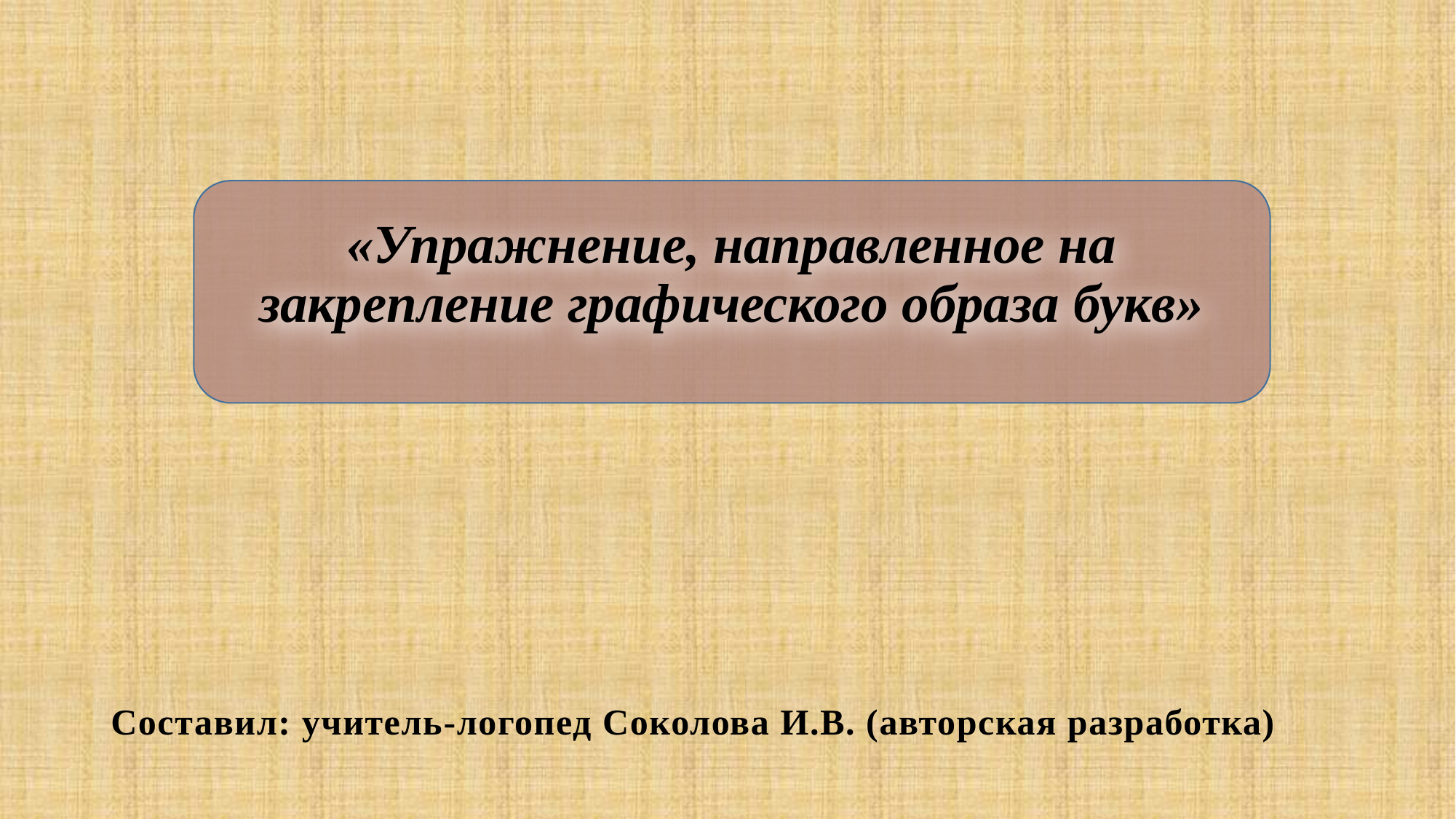

# «Упражнение, направленное на закрепление графического образа букв»
Составил: учитель-логопед Соколова И.В. (авторская разработка)